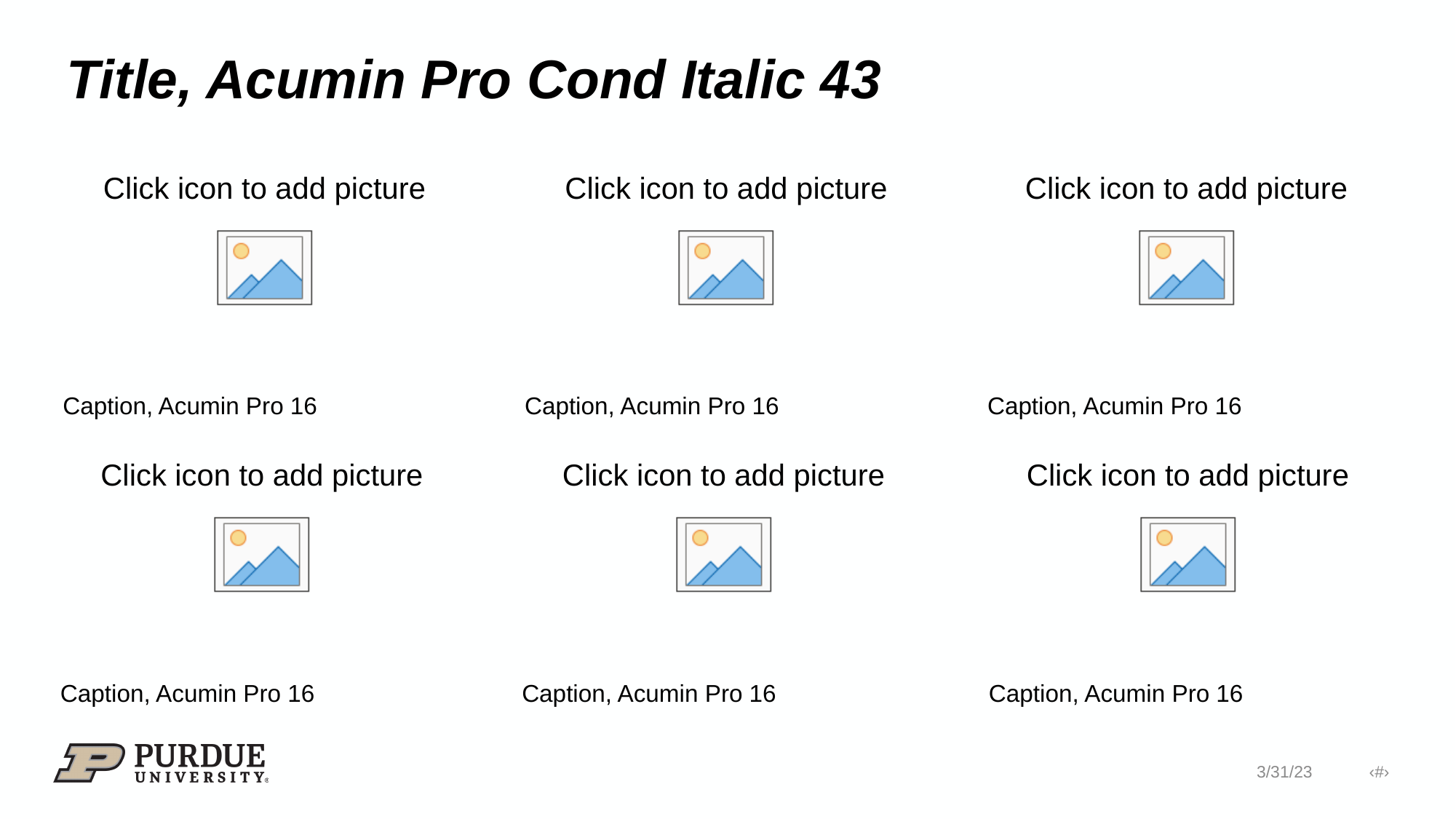

# Title, Acumin Pro Cond Italic 43

Caption, Acumin Pro 16
Caption, Acumin Pro 16
Caption, Acumin Pro 16

Caption, Acumin Pro 16

Caption, Acumin Pro 16

Caption, Acumin Pro 16

3/31/23            ‹#›